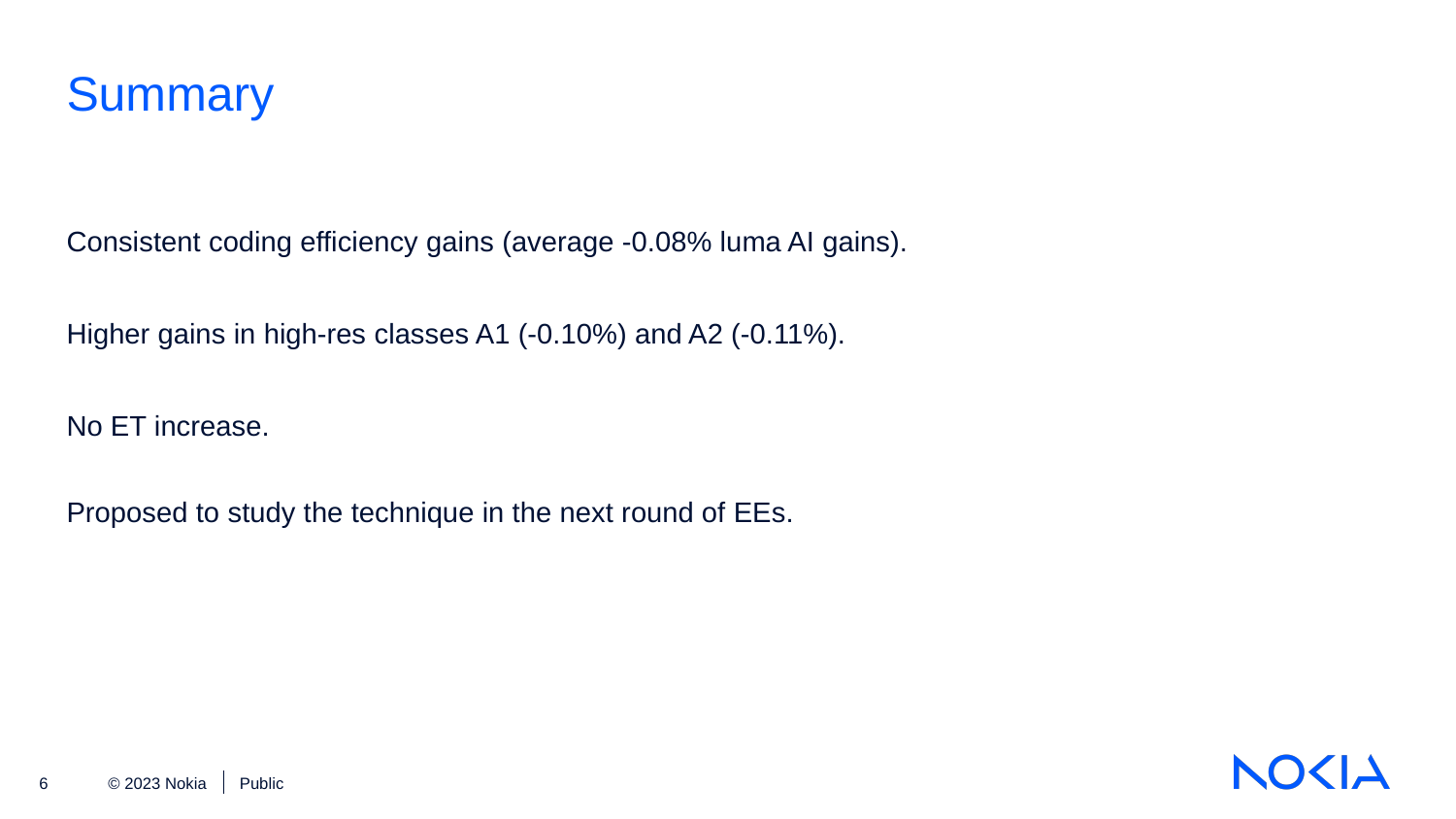

Summary

Consistent coding efficiency gains (average -0.08% luma AI gains).

Higher gains in high-res classes A1 (-0.10%) and A2 (-0.11%).

No ET increase.

Proposed to study the technique in the next round of EEs.
Public